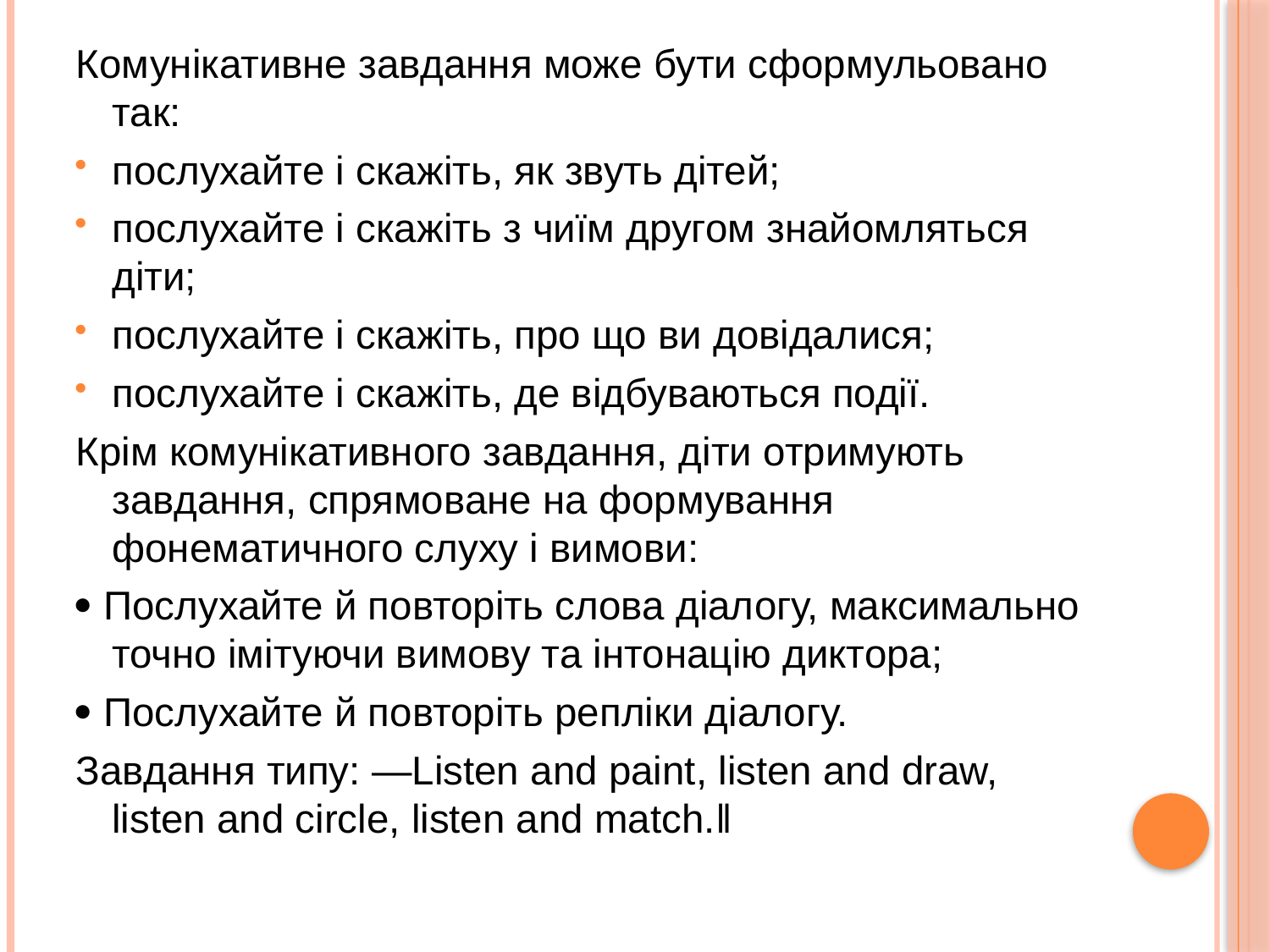

Комунікативне завдання може бути сформульовано так:
послухайте і скажіть, як звуть дітей;
послухайте і скажіть з чиїм другом знайомляться діти;
послухайте і скажіть, про що ви довідалися;
послухайте і скажіть, де відбуваються події.
Крім комунікативного завдання, діти отримують завдання, спрямоване на формування фонематичного слуху і вимови:
• Послухайте й повторіть слова діалогу, максимально точно імітуючи вимову та інтонацію диктора;
• Послухайте й повторіть репліки діалогу.
Завдання типу: ―Listen and paint, listen and draw, listen and circle, listen and match.‖